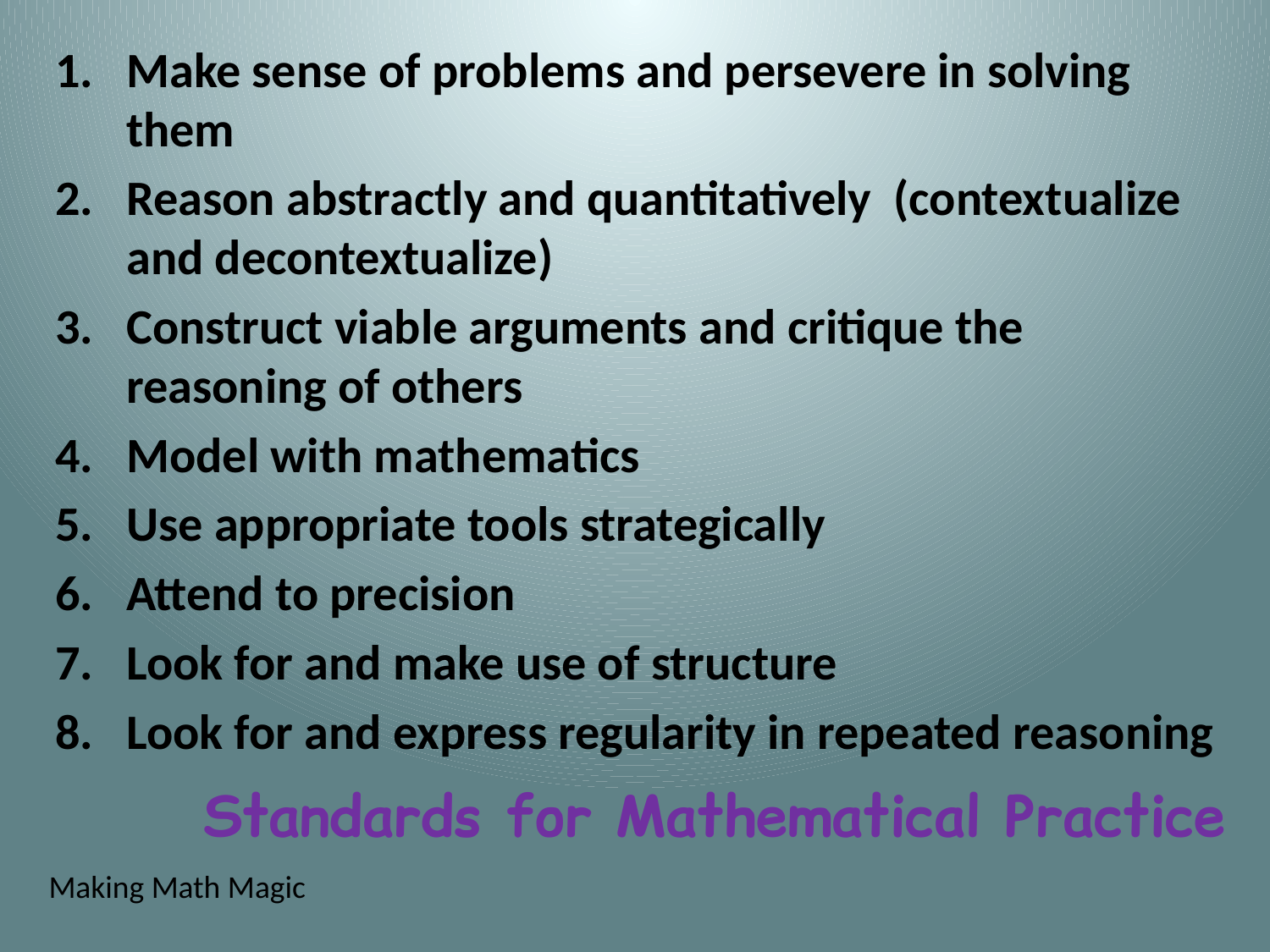

Make sense of problems and persevere in solving them
Reason abstractly and quantitatively  (contextualize and decontextualize)
Construct viable arguments and critique the reasoning of others
Model with mathematics
Use appropriate tools strategically
Attend to precision
Look for and make use of structure
Look for and express regularity in repeated reasoning

# Standards for Mathematical Practice
Making Math Magic